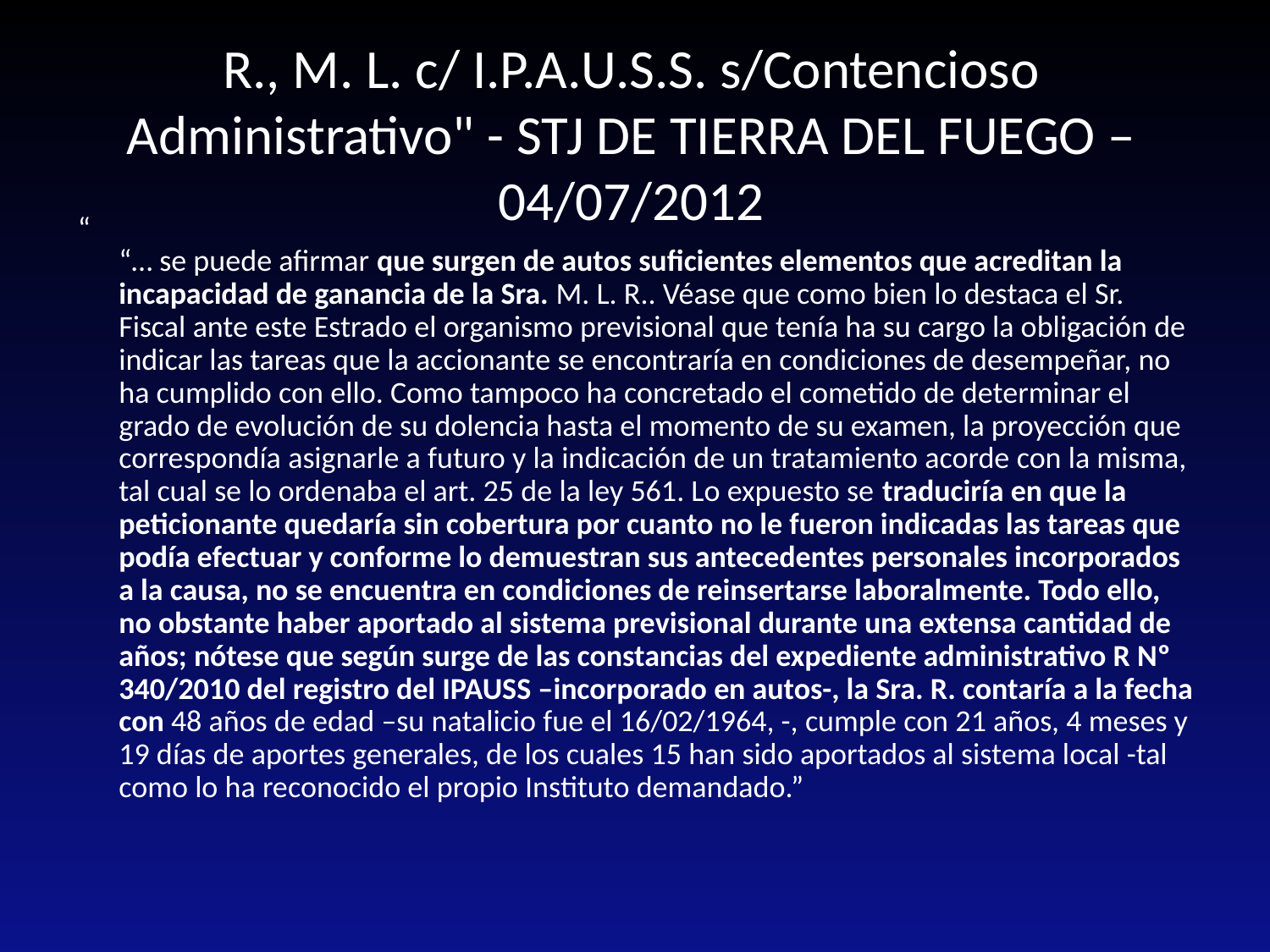

# R., M. L. c/ I.P.A.U.S.S. s/Contencioso Administrativo" - STJ DE TIERRA DEL FUEGO – 04/07/2012
“
“… se puede afirmar que surgen de autos suficientes elementos que acreditan la incapacidad de ganancia de la Sra. M. L. R.. Véase que como bien lo destaca el Sr. Fiscal ante este Estrado el organismo previsional que tenía ha su cargo la obligación de indicar las tareas que la accionante se encontraría en condiciones de desempeñar, no ha cumplido con ello. Como tampoco ha concretado el cometido de determinar el grado de evolución de su dolencia hasta el momento de su examen, la proyección que correspondía asignarle a futuro y la indicación de un tratamiento acorde con la misma, tal cual se lo ordenaba el art. 25 de la ley 561. Lo expuesto se traduciría en que la peticionante quedaría sin cobertura por cuanto no le fueron indicadas las tareas que podía efectuar y conforme lo demuestran sus antecedentes personales incorporados a la causa, no se encuentra en condiciones de reinsertarse laboralmente. Todo ello, no obstante haber aportado al sistema previsional durante una extensa cantidad de años; nótese que según surge de las constancias del expediente administrativo R Nº 340/2010 del registro del IPAUSS –incorporado en autos-, la Sra. R. contaría a la fecha con 48 años de edad –su natalicio fue el 16/02/1964, -, cumple con 21 años, 4 meses y 19 días de aportes generales, de los cuales 15 han sido aportados al sistema local -tal como lo ha reconocido el propio Instituto demandado.”